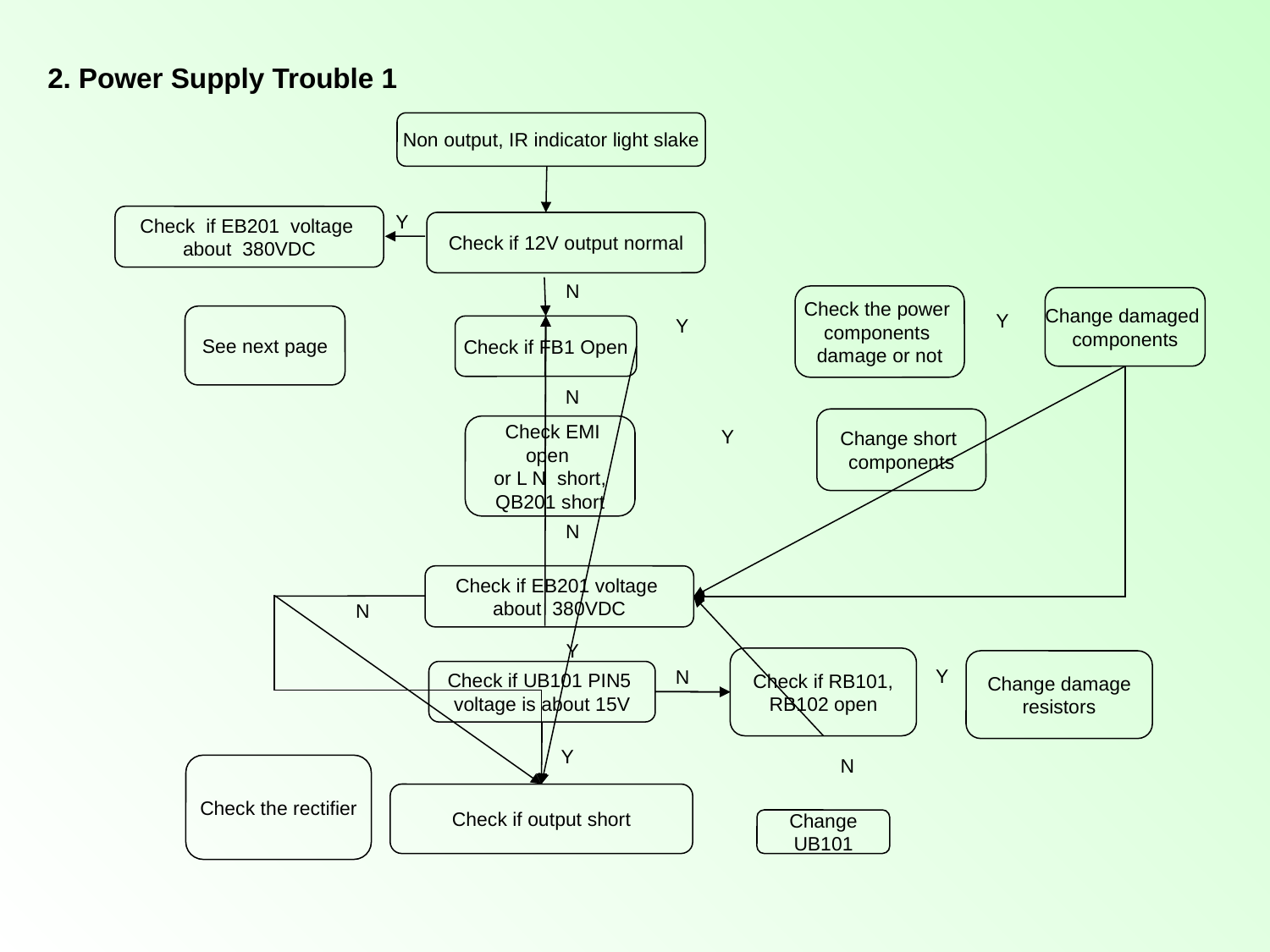

2. Power Supply Trouble 1
Non output, IR indicator light slake
Check  if EB201  voltage
about  380VDC
Y
Check if 12V output normal

N
Check the power
components
damage or not
Change damaged
components
See next page
Y
Y
Check if FB1 Open
N
Change short
components
 Check EMI open
or L N  short,
QB201 short
Y
N
Check if EB201 voltage
about  380VDC

N

Y
Check if RB101,
RB102 open
Change damage resistors
Check if UB101 PIN5
voltage is about 15V
Y
N
Y
N
Check the rectifier
Check if output short
Change UB101